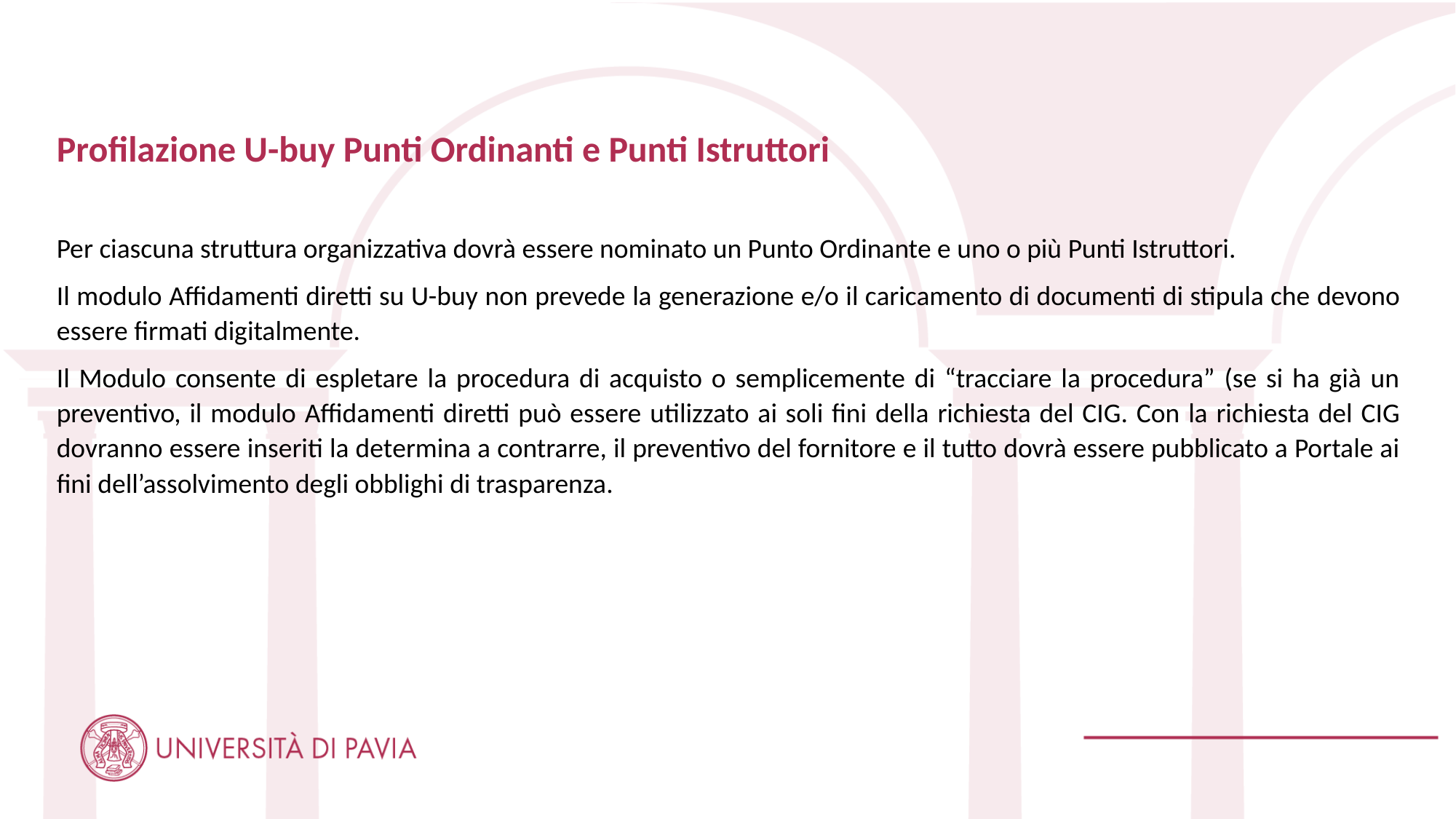

Profilazione U-buy Punti Ordinanti e Punti Istruttori

Per ciascuna struttura organizzativa dovrà essere nominato un Punto Ordinante e uno o più Punti Istruttori.
Il modulo Affidamenti diretti su U-buy non prevede la generazione e/o il caricamento di documenti di stipula che devono essere firmati digitalmente.
Il Modulo consente di espletare la procedura di acquisto o semplicemente di “tracciare la procedura” (se si ha già un preventivo, il modulo Affidamenti diretti può essere utilizzato ai soli fini della richiesta del CIG. Con la richiesta del CIG dovranno essere inseriti la determina a contrarre, il preventivo del fornitore e il tutto dovrà essere pubblicato a Portale ai fini dell’assolvimento degli obblighi di trasparenza.